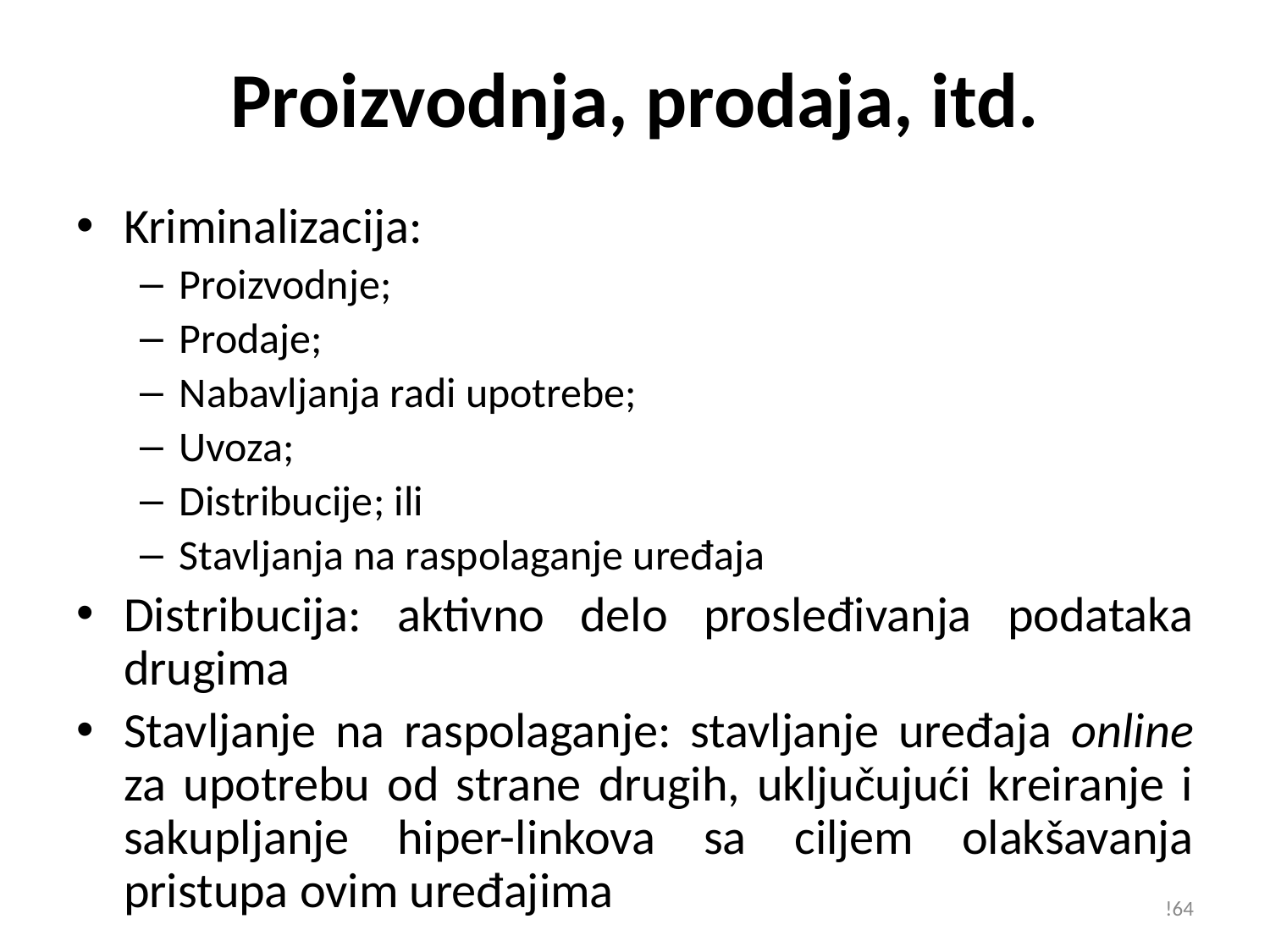

# Proizvodnja, prodaja, itd.
Kriminalizacija:
Proizvodnje;
Prodaje;
Nabavljanja radi upotrebe;
Uvoza;
Distribucije; ili
Stavljanja na raspolaganje uređaja
Distribucija: aktivno delo prosleđivanja podataka drugima
Stavljanje na raspolaganje: stavljanje uređaja online za upotrebu od strane drugih, uključujući kreiranje i sakupljanje hiper-linkova sa ciljem olakšavanja pristupa ovim uređajima
!64